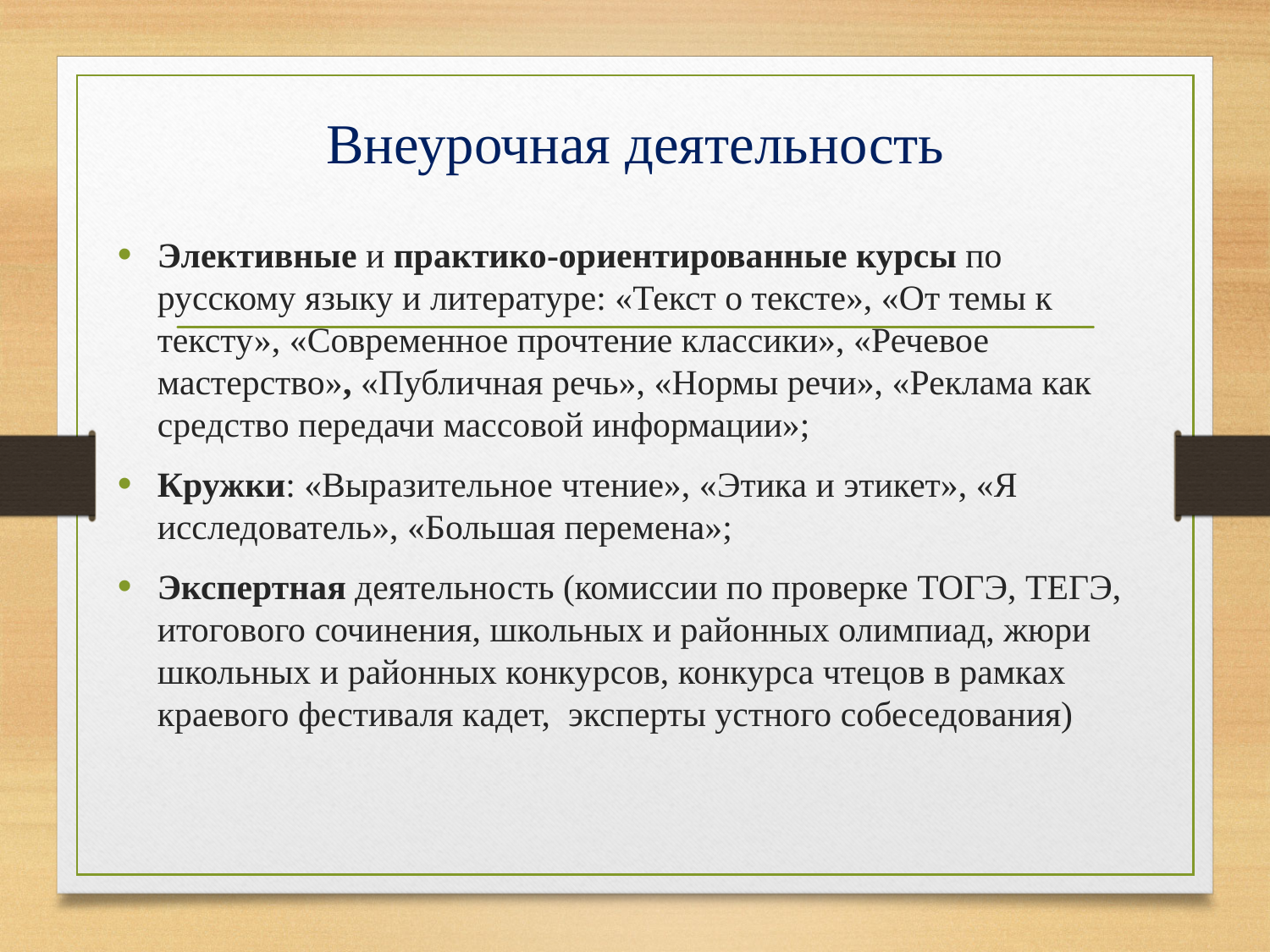

# Внеурочная деятельность
Элективные и практико-ориентированные курсы по русскому языку и литературе: «Текст о тексте», «От темы к тексту», «Современное прочтение классики», «Речевое мастерство», «Публичная речь», «Нормы речи», «Реклама как средство передачи массовой информации»;
Кружки: «Выразительное чтение», «Этика и этикет», «Я исследователь», «Большая перемена»;
Экспертная деятельность (комиссии по проверке ТОГЭ, ТЕГЭ, итогового сочинения, школьных и районных олимпиад, жюри школьных и районных конкурсов, конкурсa чтецов в рамках краевого фестиваля кaдет,  эксперты устного собеседования)